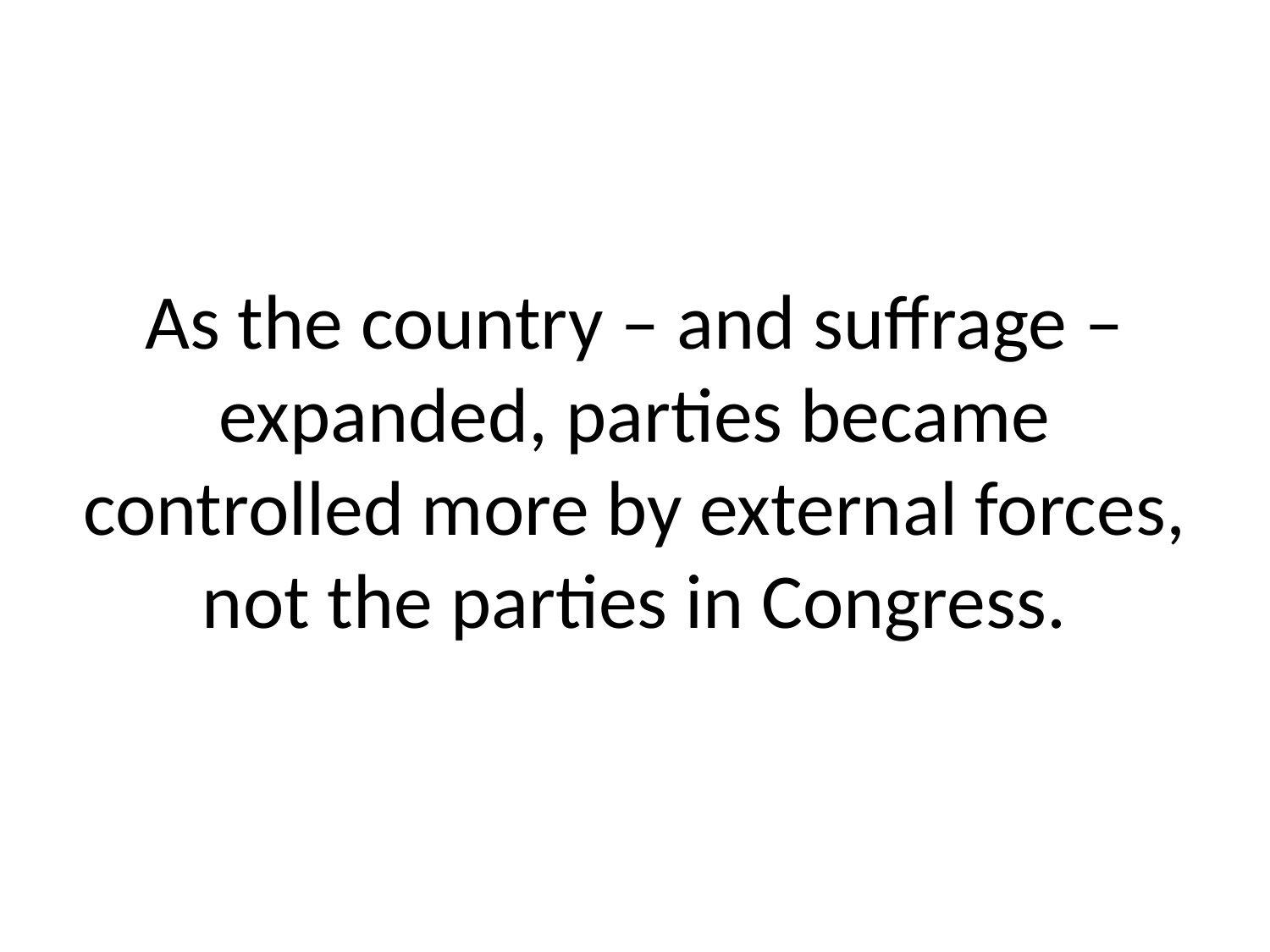

# As the country – and suffrage – expanded, parties became controlled more by external forces, not the parties in Congress.